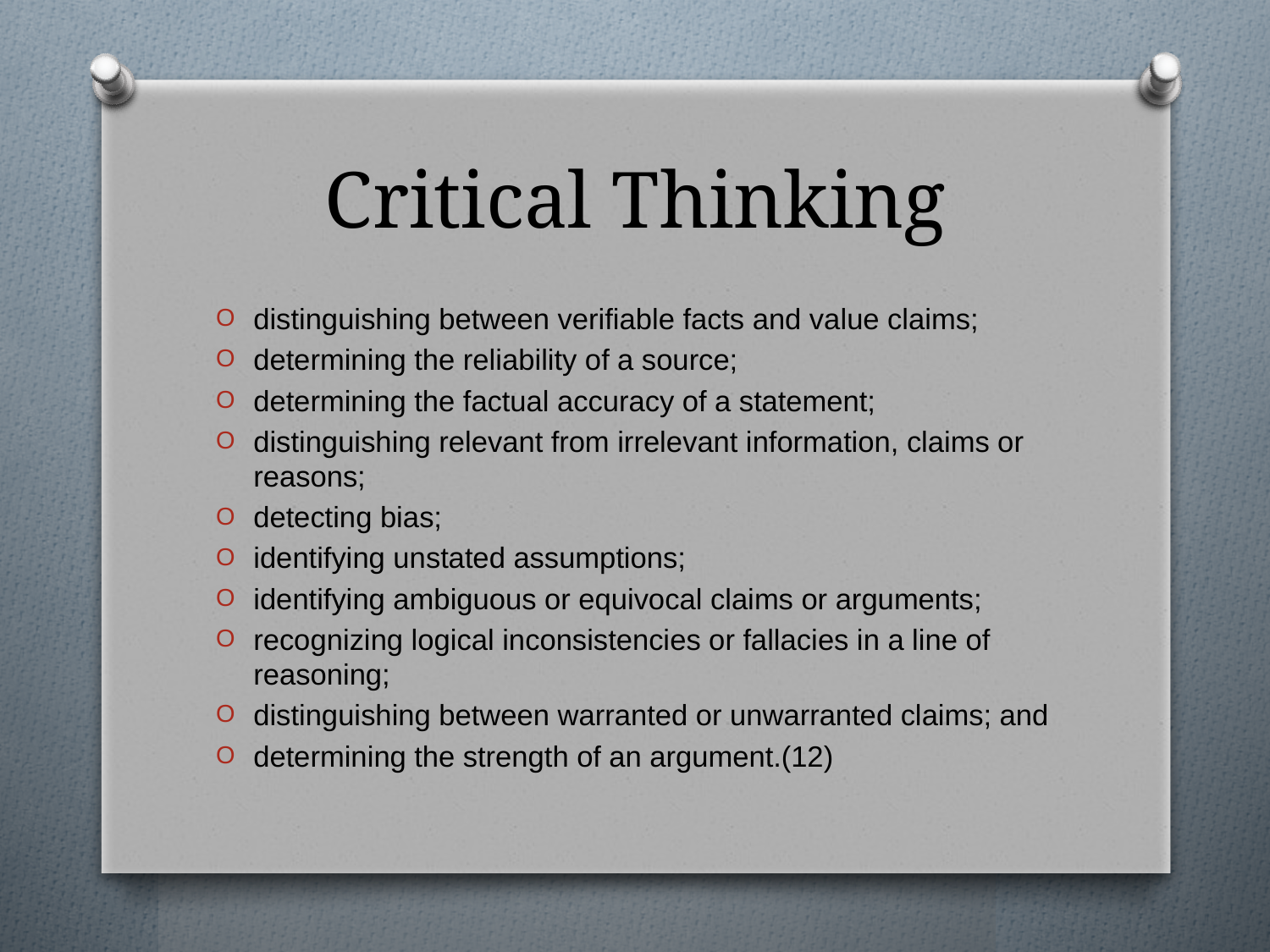

# Critical Thinking
distinguishing between verifiable facts and value claims;
determining the reliability of a source;
determining the factual accuracy of a statement;
distinguishing relevant from irrelevant information, claims or reasons;
detecting bias;
identifying unstated assumptions;
identifying ambiguous or equivocal claims or arguments;
recognizing logical inconsistencies or fallacies in a line of reasoning;
distinguishing between warranted or unwarranted claims; and
determining the strength of an argument.(12)